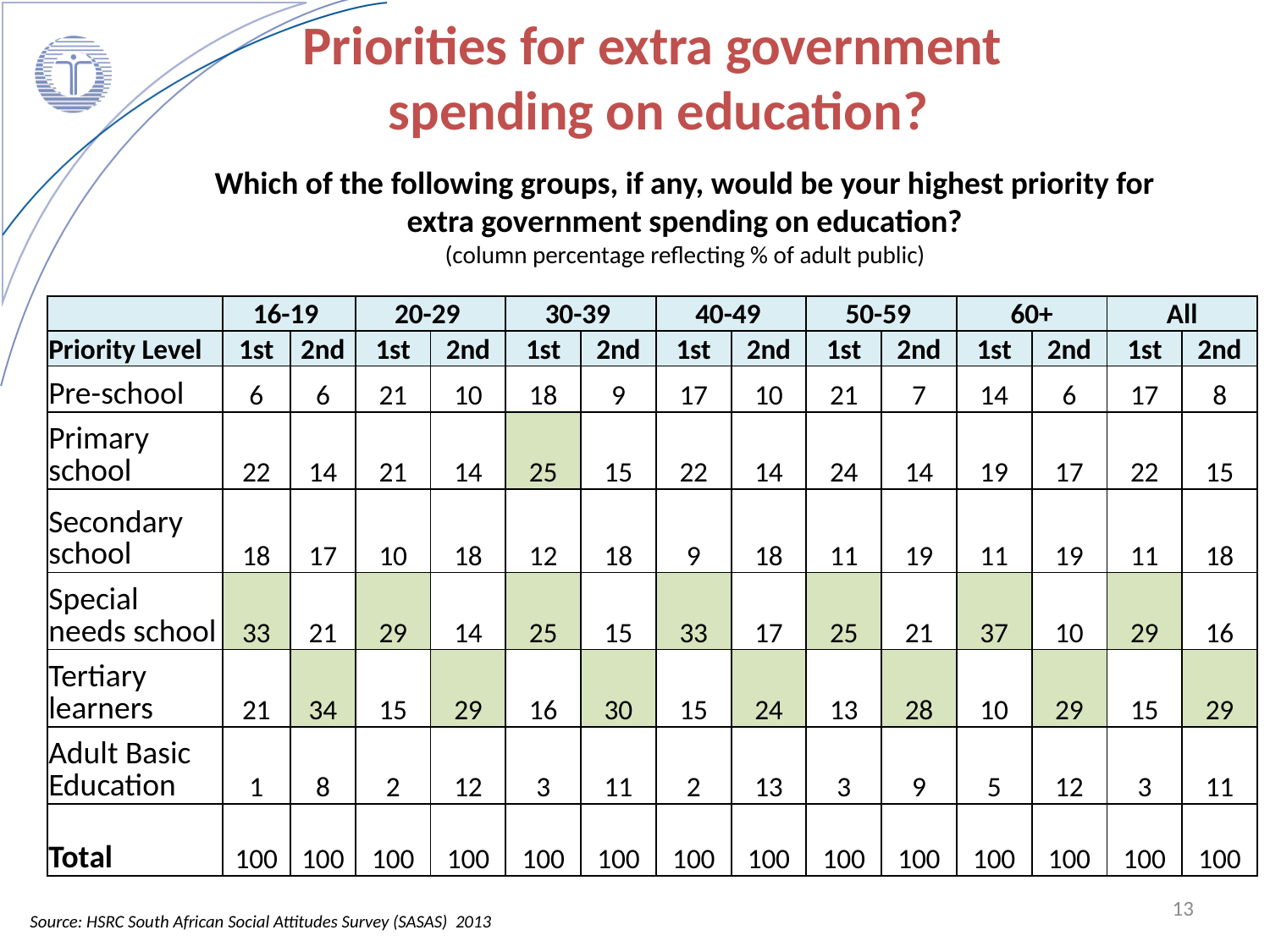

# Priorities for extra government spending on education?
Which of the following groups, if any, would be your highest priority for extra government spending on education?
(column percentage reflecting % of adult public)
|  | 16-19 |  | 20-29 |  | 30-39 |  | 40-49 |  | 50-59 |  | 60+ |  | All |  |
| --- | --- | --- | --- | --- | --- | --- | --- | --- | --- | --- | --- | --- | --- | --- |
| Priority Level | 1st | 2nd | 1st | 2nd | 1st | 2nd | 1st | 2nd | 1st | 2nd | 1st | 2nd | 1st | 2nd |
| Pre-school | 6 | 6 | 21 | 10 | 18 | 9 | 17 | 10 | 21 | 7 | 14 | 6 | 17 | 8 |
| Primary school | 22 | 14 | 21 | 14 | 25 | 15 | 22 | 14 | 24 | 14 | 19 | 17 | 22 | 15 |
| Secondary school | 18 | 17 | 10 | 18 | 12 | 18 | 9 | 18 | 11 | 19 | 11 | 19 | 11 | 18 |
| Special needs school | 33 | 21 | 29 | 14 | 25 | 15 | 33 | 17 | 25 | 21 | 37 | 10 | 29 | 16 |
| Tertiary learners | 21 | 34 | 15 | 29 | 16 | 30 | 15 | 24 | 13 | 28 | 10 | 29 | 15 | 29 |
| Adult Basic Education | 1 | 8 | 2 | 12 | 3 | 11 | 2 | 13 | 3 | 9 | 5 | 12 | 3 | 11 |
| Total | 100 | 100 | 100 | 100 | 100 | 100 | 100 | 100 | 100 | 100 | 100 | 100 | 100 | 100 |
13
Source: HSRC South African Social Attitudes Survey (SASAS)  2013